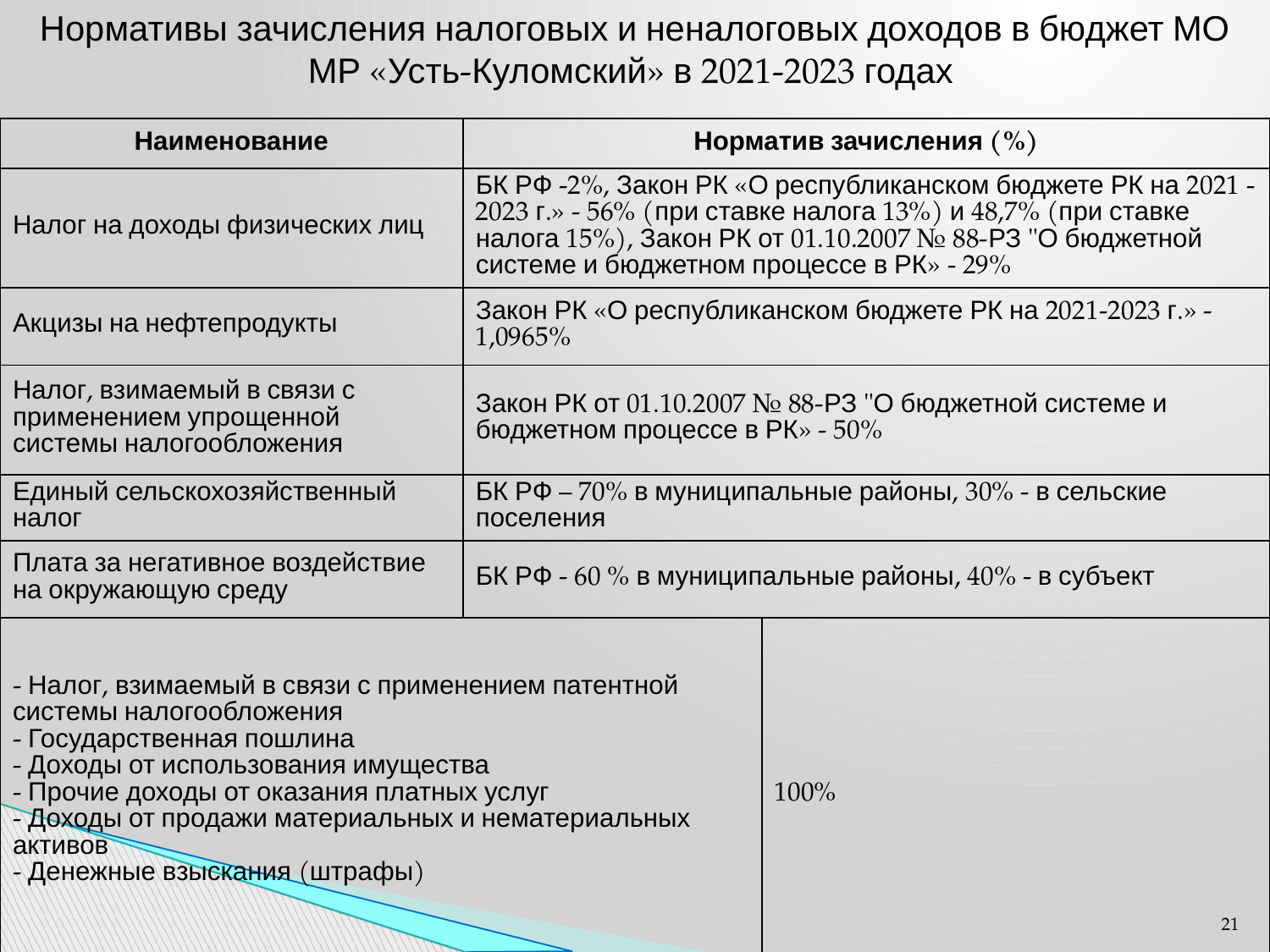

Нормативы зачисления налоговых и неналоговых доходов в бюджет МО МР «Усть-Куломский» в 2021-2023 годах
| Наименование | Норматив зачисления (%) |  |
| --- | --- | --- |
| Налог на доходы физических лиц | БК РФ -2%, Закон РК «О республиканском бюджете РК на 2021 - 2023 г.» - 56% (при ставке налога 13%) и 48,7% (при ставке налога 15%), Закон РК от 01.10.2007 № 88-РЗ "О бюджетной системе и бюджетном процессе в РК» - 29% |  |
| Акцизы на нефтепродукты | Закон РК «О республиканском бюджете РК на 2021-2023 г.» - 1,0965% |  |
| Налог, взимаемый в связи с применением упрощенной системы налогообложения | Закон РК от 01.10.2007 № 88-РЗ "О бюджетной системе и бюджетном процессе в РК» - 50% |  |
| Единый сельскохозяйственный налог | БК РФ – 70% в муниципальные районы, 30% - в сельские поселения |  |
| Плата за негативное воздействие на окружающую среду | БК РФ - 60 % в муниципальные районы, 40% - в субъект |  |
| - Налог, взимаемый в связи с применением патентной системы налогообложения - Государственная пошлина - Доходы от использования имущества - Прочие доходы от оказания платных услуг - Доходы от продажи материальных и нематериальных активов - Денежные взыскания (штрафы) |  | 100% |
21